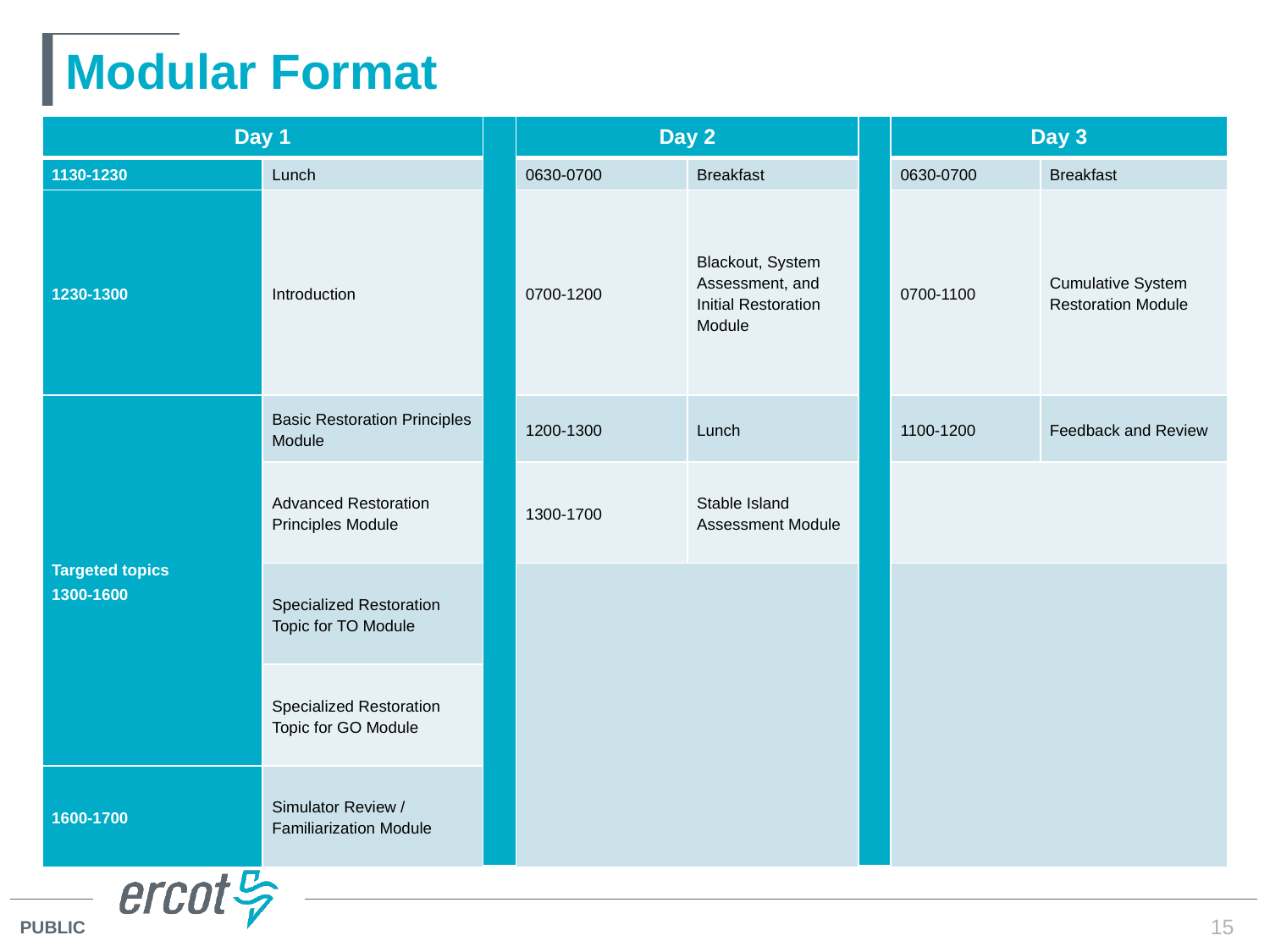

# Modular Format
| Day 1 |  |  | Day 2 |  |  | Day 3 |  |
| --- | --- | --- | --- | --- | --- | --- | --- |
| 1130-1230 | Lunch |  | 0630-0700 | Breakfast |  | 0630-0700 | Breakfast |
| 1230-1300 | Introduction |  | 0700-1200 | Blackout, System Assessment, and Initial Restoration Module |  | 0700-1100 | Cumulative System Restoration Module |
| Targeted topics 1300-1600 | Basic Restoration Principles Module |  | 1200-1300 | Lunch |  | 1100-1200 | Feedback and Review |
|  | Advanced Restoration Principles Module |  | 1300-1700 | Stable Island Assessment Module |  |  |  |
|  | Specialized Restoration Topic for TO Module |  |  |  |  |  |  |
|  | Specialized Restoration Topic for GO Module |  |  |  |  |  |  |
| 1600-1700 | Simulator Review / Familiarization Module |  |  |  |  |  |  |
15